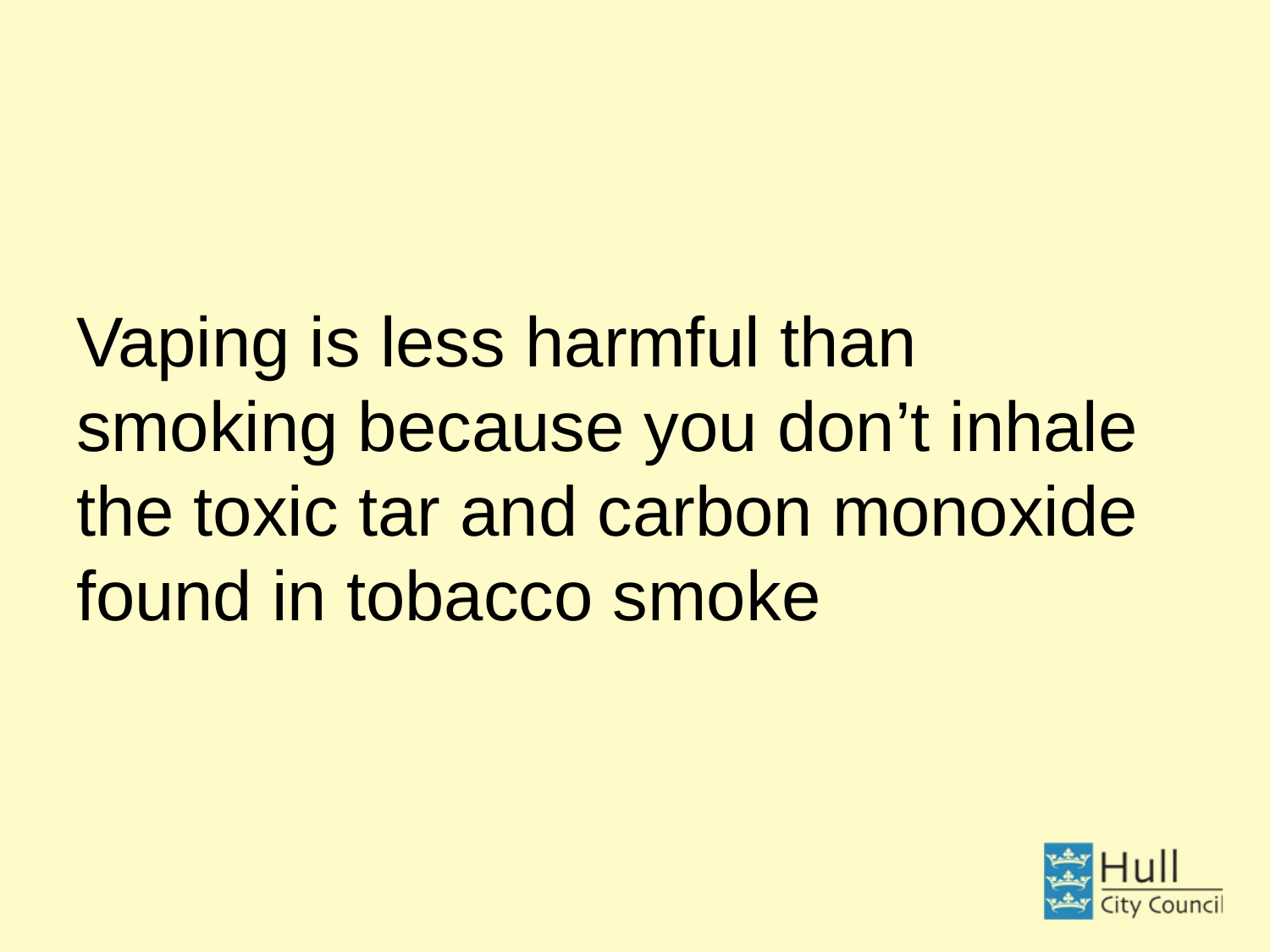

# Vaping is less harmful than smoking because you don’t inhale the toxic tar and carbon monoxide found in tobacco smoke